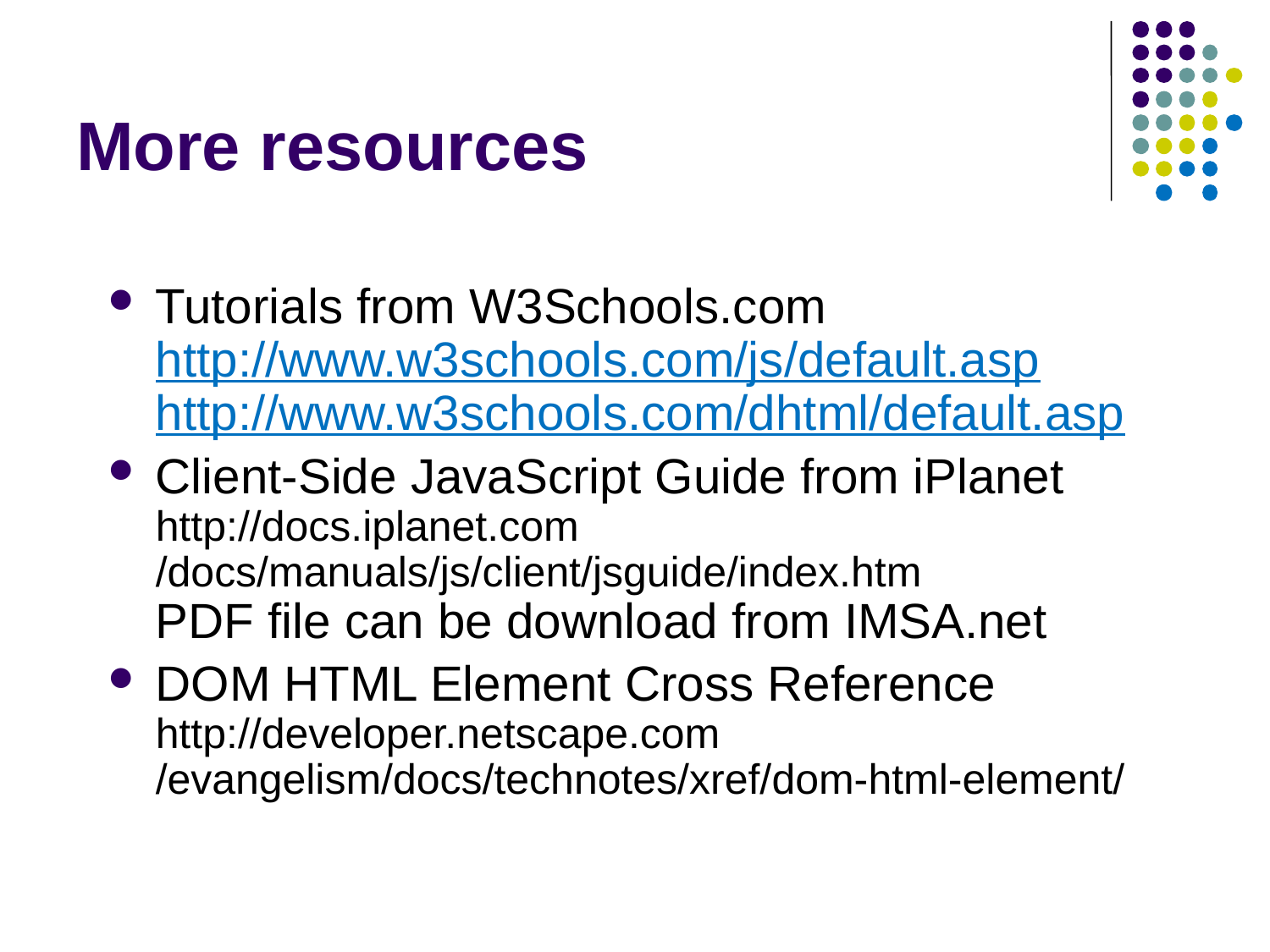

# More resources
Tutorials from W3Schools.com
http://www.w3schools.com/js/default.asp
http://www.w3schools.com/dhtml/default.asp
Client-Side JavaScript Guide from iPlanet http://docs.iplanet.com
/docs/manuals/js/client/jsguide/index.htm
PDF file can be download from IMSA.net
DOM HTML Element Cross Reference http://developer.netscape.com
/evangelism/docs/technotes/xref/dom-html-element/